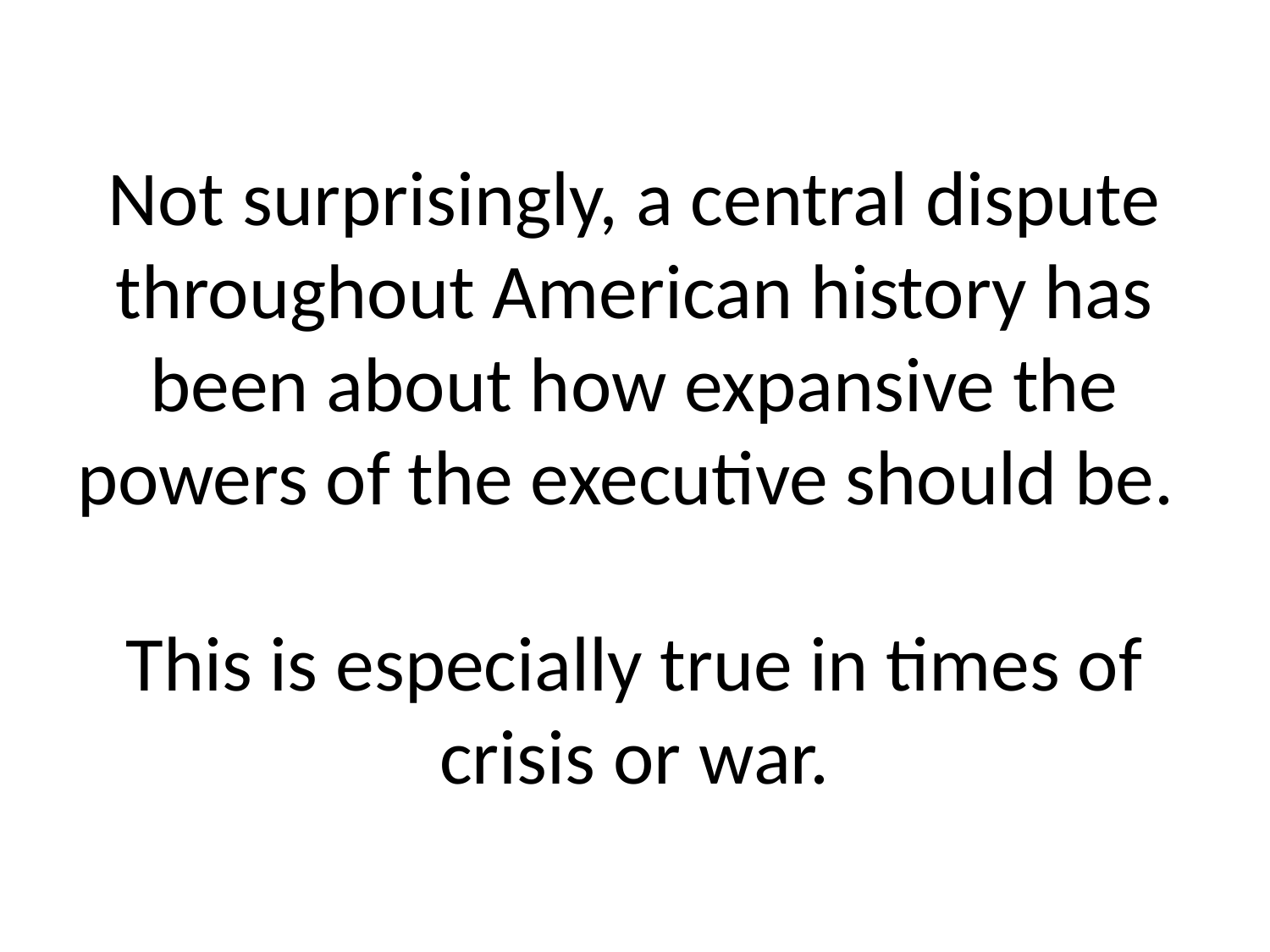

# Not surprisingly, a central dispute throughout American history has been about how expansive the powers of the executive should be. This is especially true in times of crisis or war.